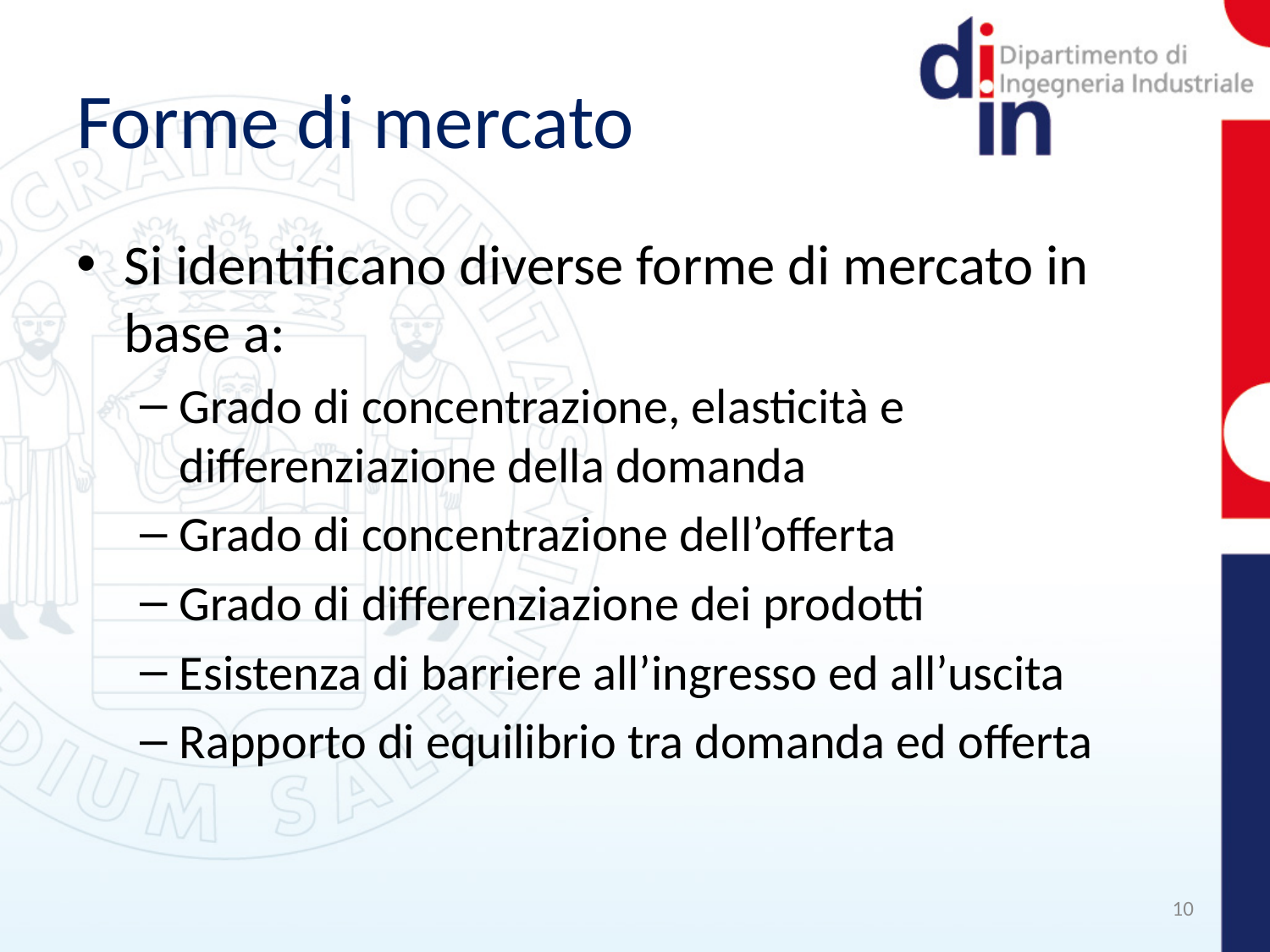

# Forme di mercato
Si identificano diverse forme di mercato in base a:
Grado di concentrazione, elasticità e differenziazione della domanda
Grado di concentrazione dell’offerta
Grado di differenziazione dei prodotti
Esistenza di barriere all’ingresso ed all’uscita
Rapporto di equilibrio tra domanda ed offerta
10